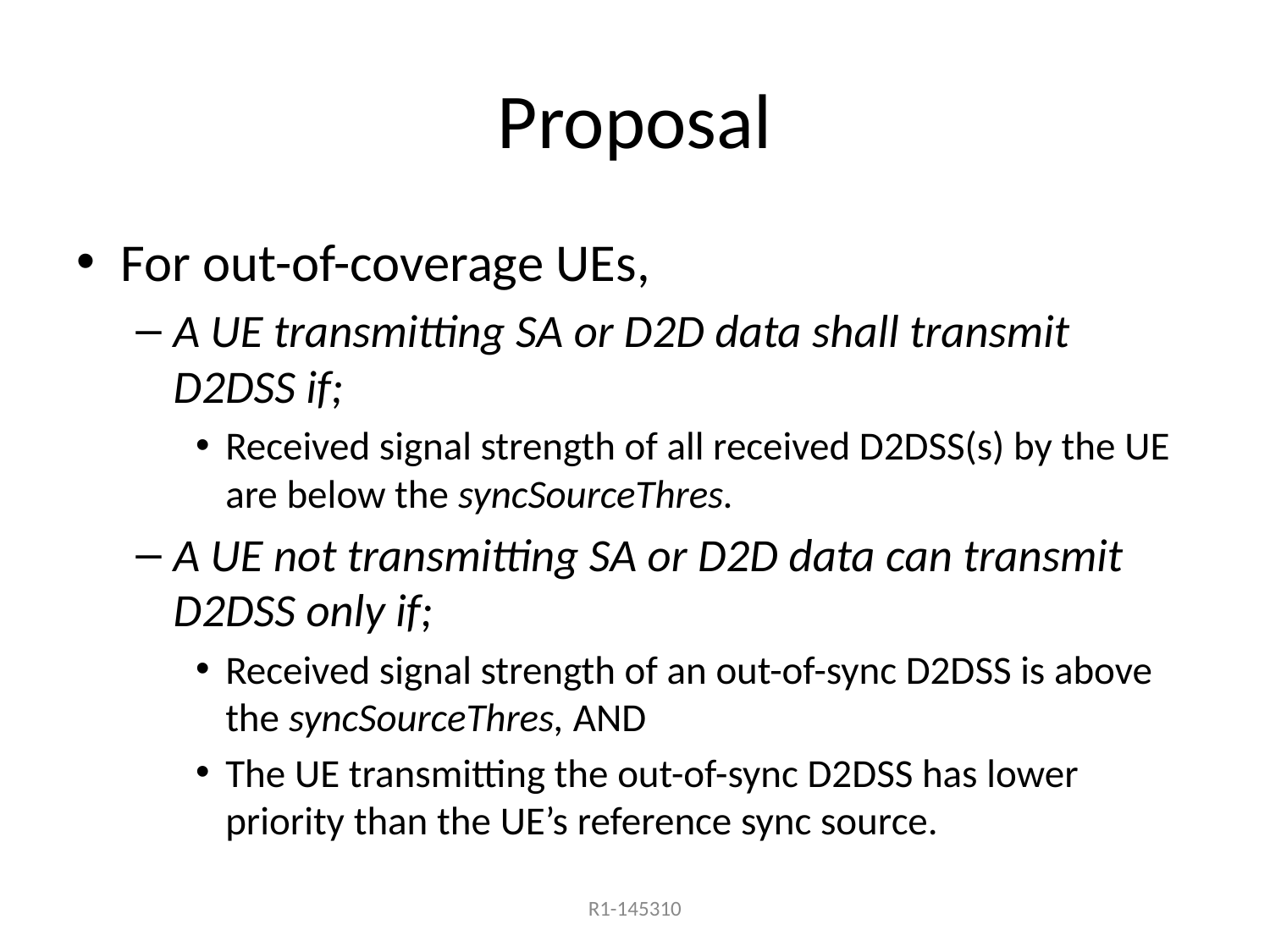

# Proposal
For out-of-coverage UEs,
A UE transmitting SA or D2D data shall transmit D2DSS if;
Received signal strength of all received D2DSS(s) by the UE are below the syncSourceThres.
A UE not transmitting SA or D2D data can transmit D2DSS only if;
Received signal strength of an out-of-sync D2DSS is above the syncSourceThres, AND
The UE transmitting the out-of-sync D2DSS has lower priority than the UE’s reference sync source.
R1-145310